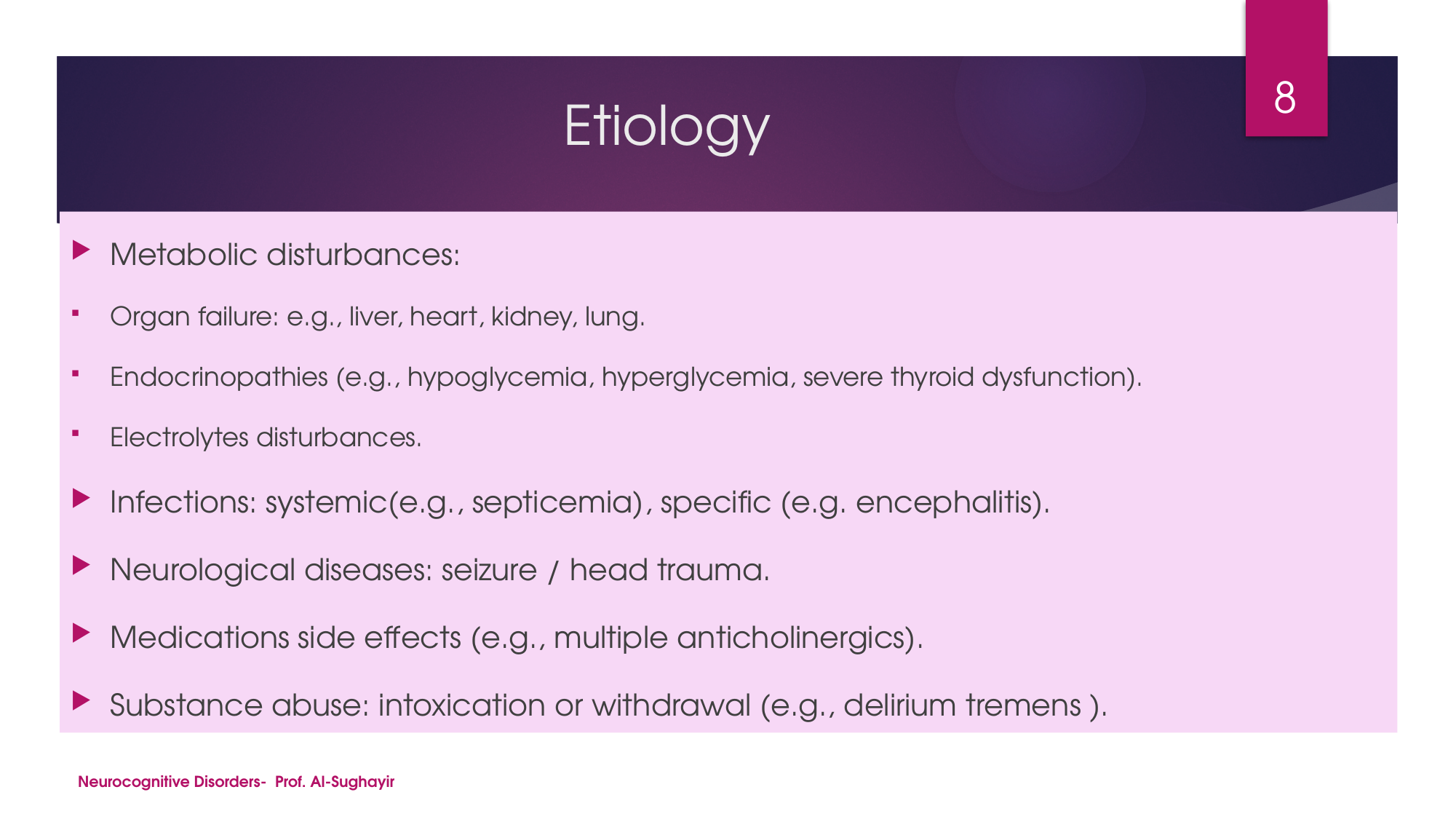

8
# Etiology
Metabolic disturbances:
Organ failure: e.g., liver, heart, kidney, lung.
Endocrinopathies (e.g., hypoglycemia, hyperglycemia, severe thyroid dysfunction).
Electrolytes disturbances.
Infections: systemic(e.g., septicemia), specific (e.g. encephalitis).
Neurological diseases: seizure / head trauma.
Medications side effects (e.g., multiple anticholinergics).
Substance abuse: intoxication or withdrawal (e.g., delirium tremens ).

Neurocognitive Disorders-  Prof. Al-Sughayir